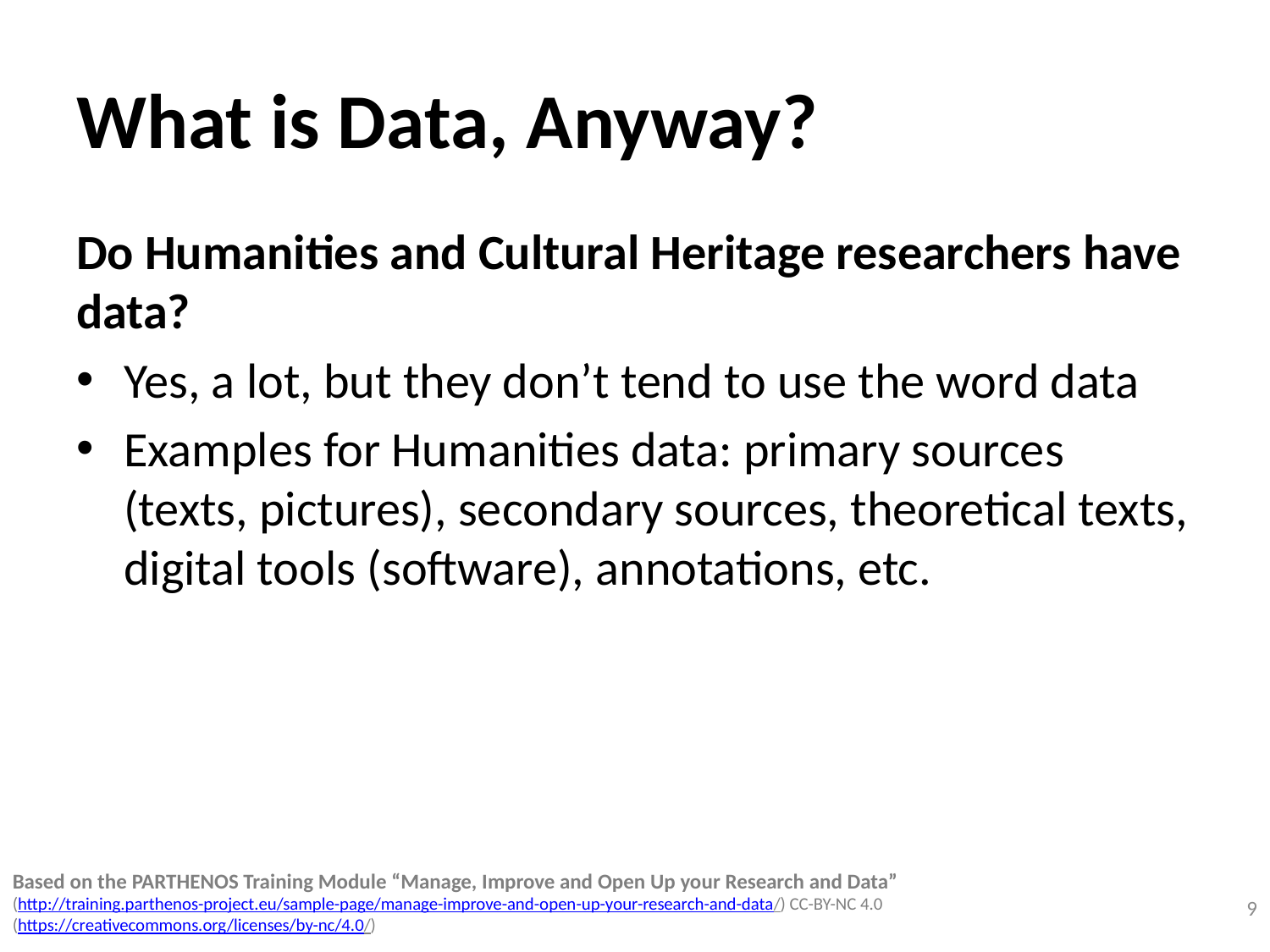

# What is Data, Anyway?
Do Humanities and Cultural Heritage researchers have data?
Yes, a lot, but they don’t tend to use the word data
Examples for Humanities data: primary sources (texts, pictures), secondary sources, theoretical texts, digital tools (software), annotations, etc.
Based on the PARTHENOS Training Module “Manage, Improve and Open Up your Research and Data”
(http://training.parthenos-project.eu/sample-page/manage-improve-and-open-up-your-research-and-data/) CC-BY-NC 4.0
(https://creativecommons.org/licenses/by-nc/4.0/)
9